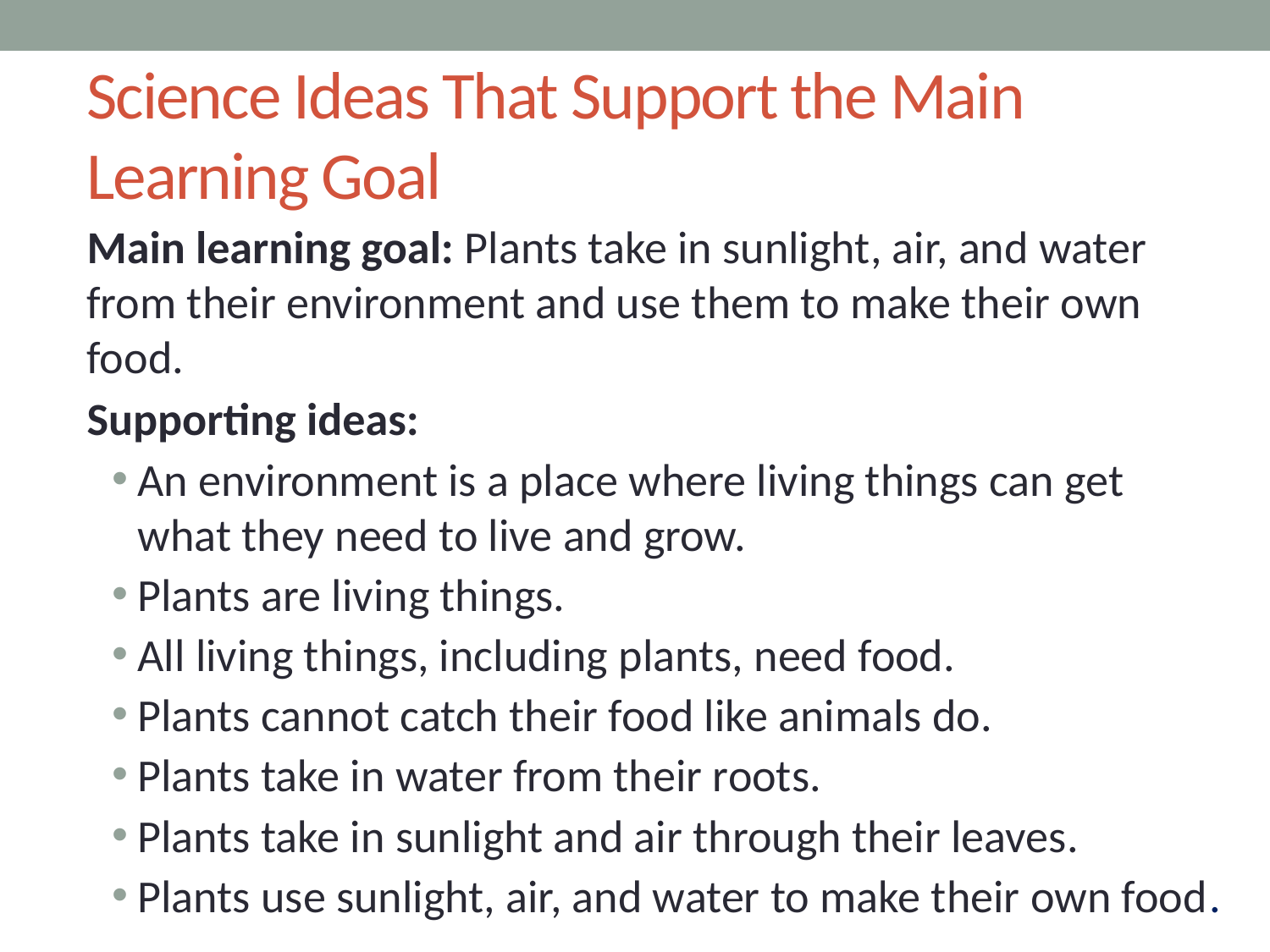

# Science Ideas That Support the Main Learning Goal
Main learning goal: Plants take in sunlight, air, and water from their environment and use them to make their own food.
Supporting ideas:
An environment is a place where living things can get what they need to live and grow.
Plants are living things.
All living things, including plants, need food.
Plants cannot catch their food like animals do.
Plants take in water from their roots.
Plants take in sunlight and air through their leaves.
Plants use sunlight, air, and water to make their own food.